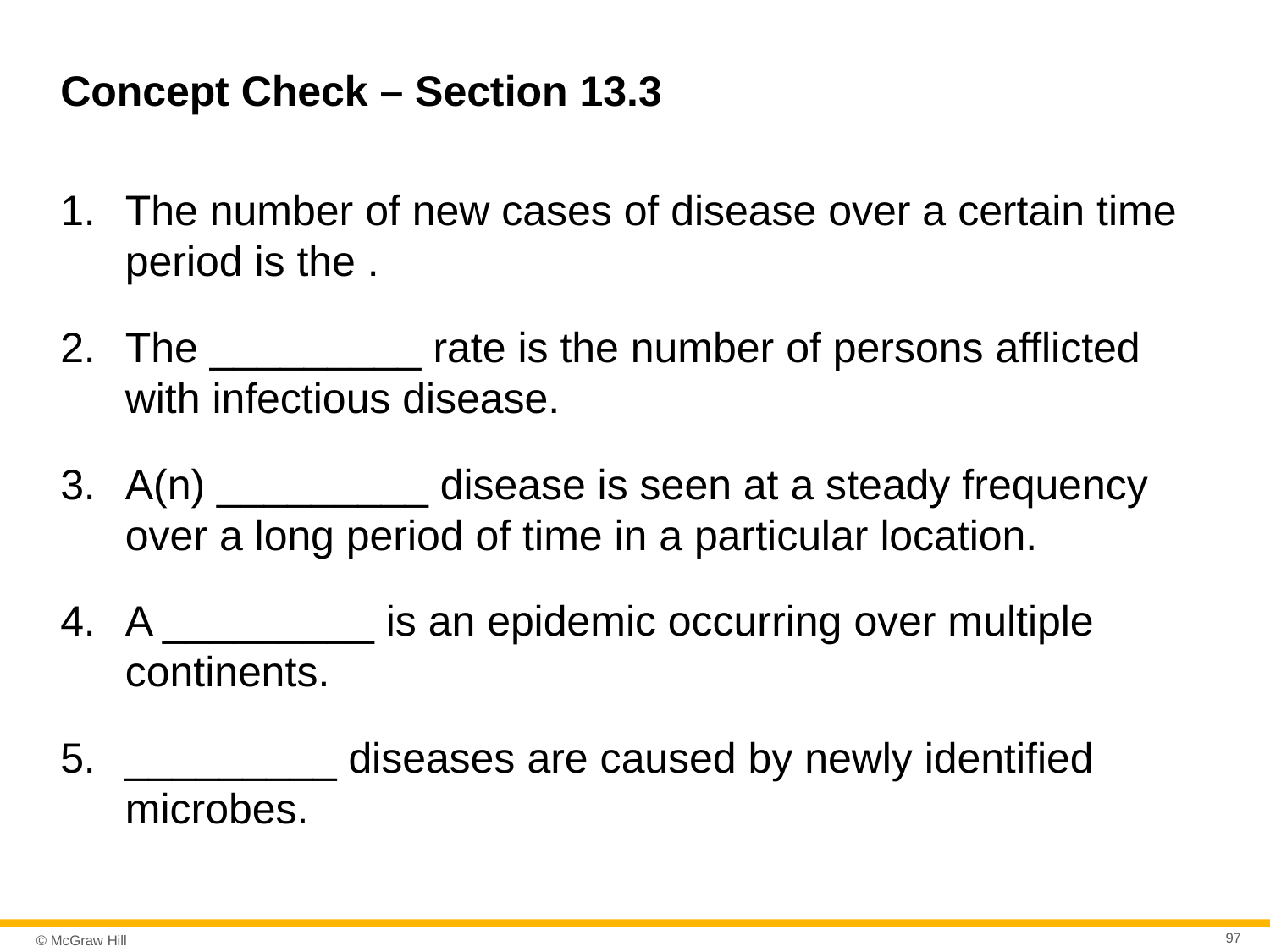

# Concept Check – Section 13.3
The number of new cases of disease over a certain time period is the .
The _________ rate is the number of persons afflicted with infectious disease.
A(n) _________ disease is seen at a steady frequency over a long period of time in a particular location.
A _________ is an epidemic occurring over multiple continents.
_________ diseases are caused by newly identified microbes.